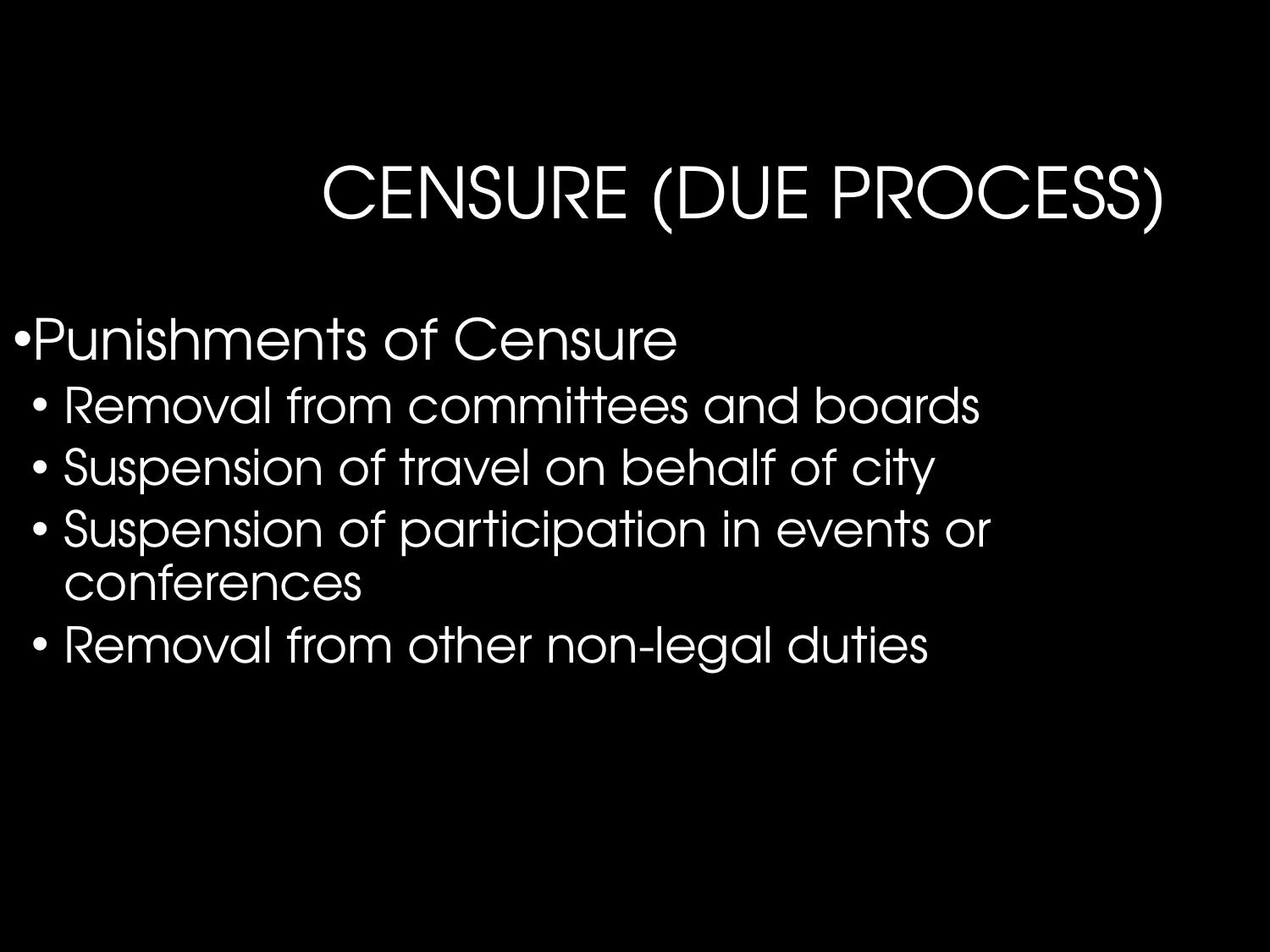

# CENSURE (Due Process)
Punishments of Censure
Removal from committees and boards
Suspension of travel on behalf of city
Suspension of participation in events or conferences
Removal from other non-legal duties